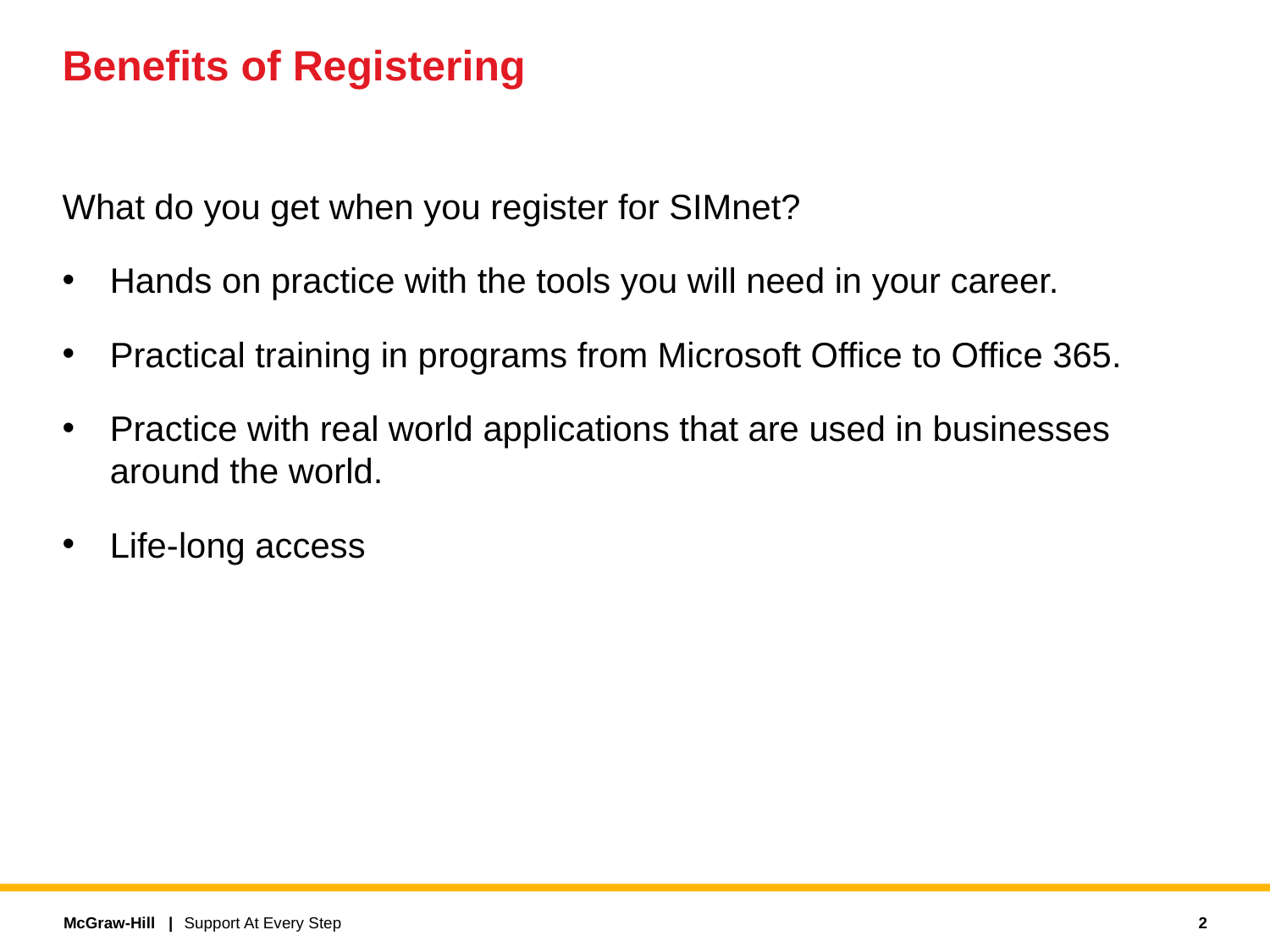

# Benefits of Registering
What do you get when you register for SIMnet?
Hands on practice with the tools you will need in your career.
Practical training in programs from Microsoft Office to Office 365.
Practice with real world applications that are used in businesses around the world.
Life-long access

2
Support At Every Step